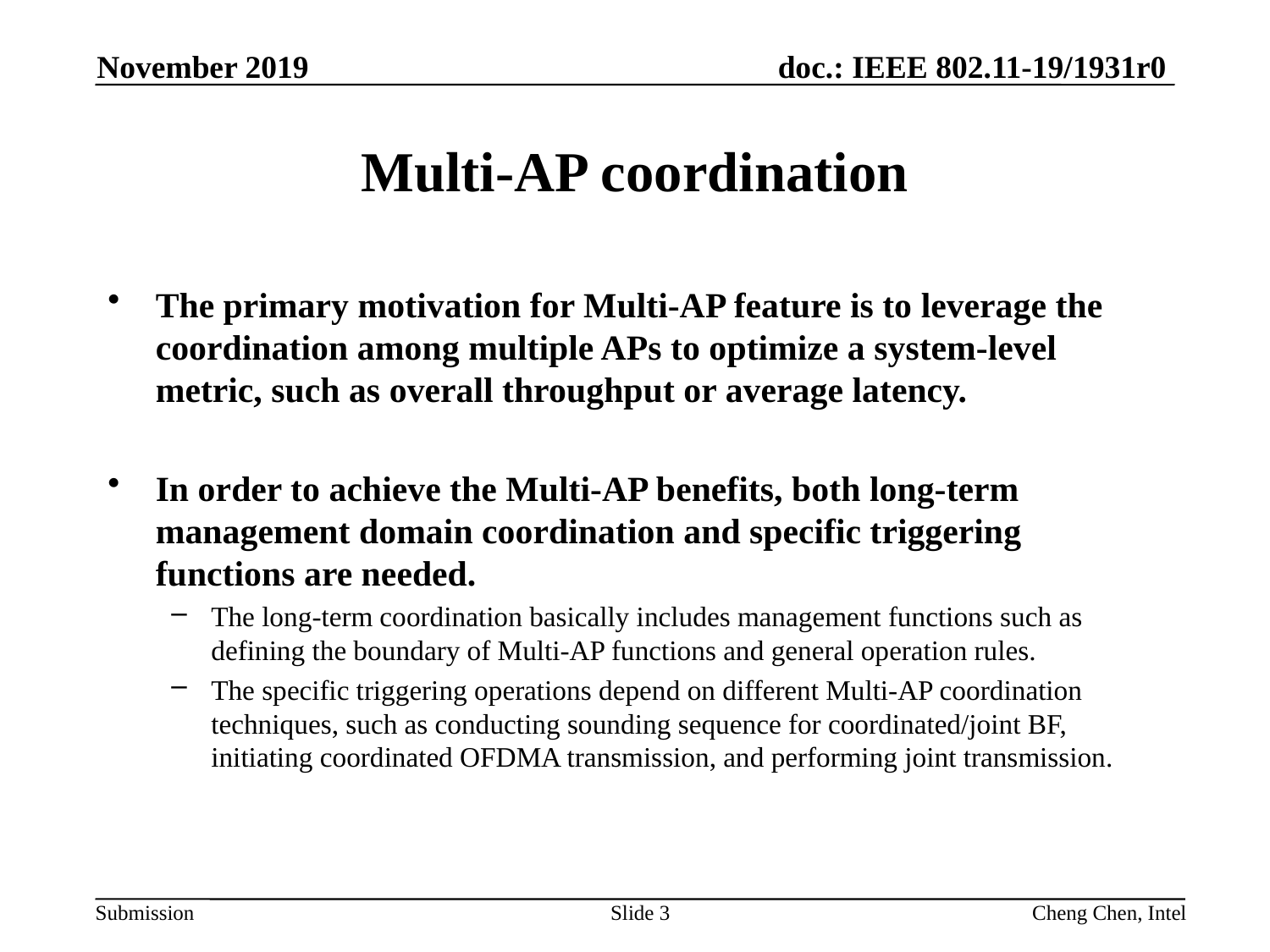

November 2019
# Multi-AP coordination
The primary motivation for Multi-AP feature is to leverage the coordination among multiple APs to optimize a system-level metric, such as overall throughput or average latency.

In order to achieve the Multi-AP benefits, both long-term management domain coordination and specific triggering functions are needed.
The long-term coordination basically includes management functions such as defining the boundary of Multi-AP functions and general operation rules.
The specific triggering operations depend on different Multi-AP coordination techniques, such as conducting sounding sequence for coordinated/joint BF, initiating coordinated OFDMA transmission, and performing joint transmission.
Slide 3
Cheng Chen, Intel